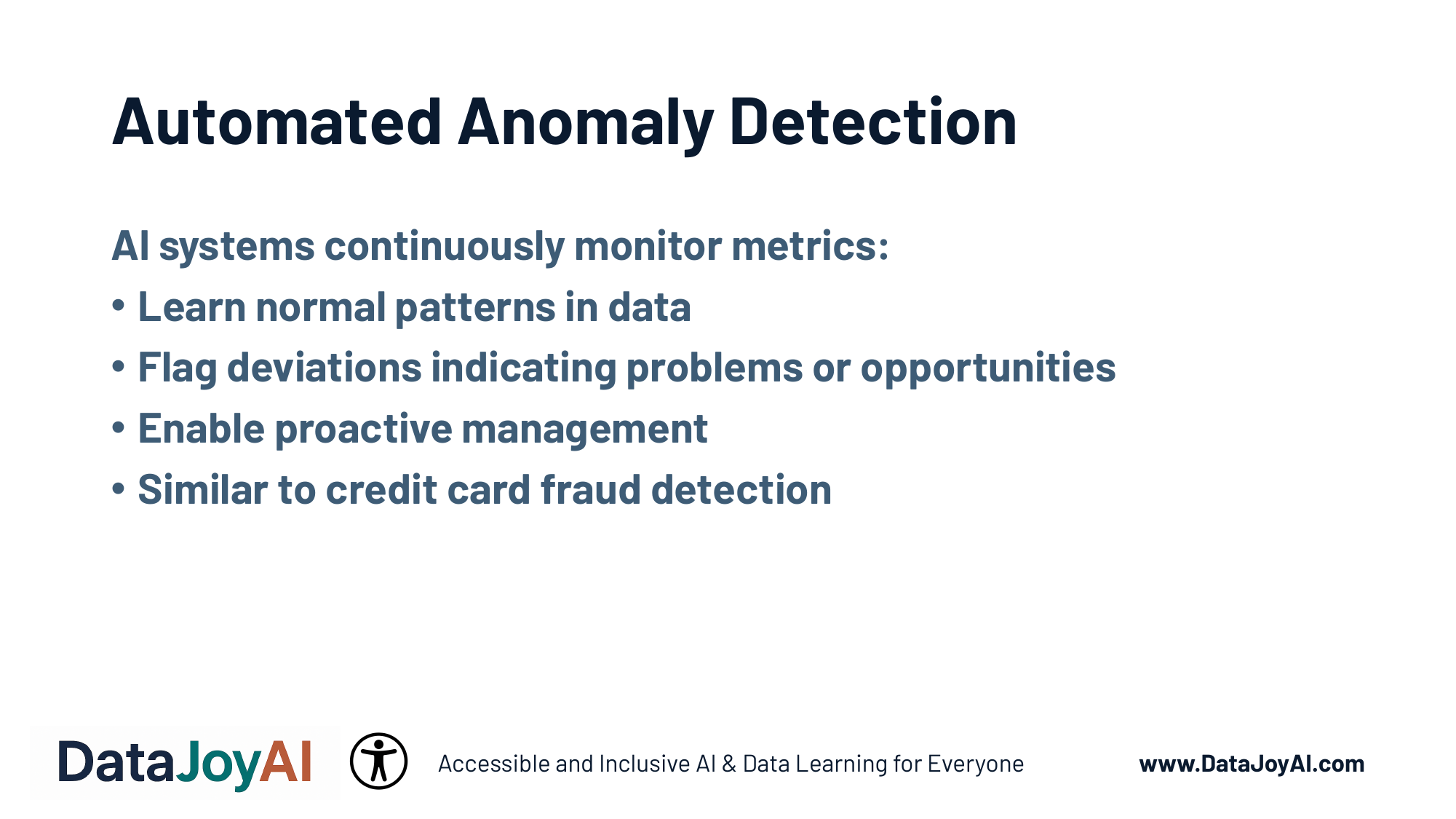

# Automated Anomaly Detection
AI systems continuously monitor metrics:
Learn normal patterns in data
Flag deviations indicating problems or opportunities
Enable proactive management
Similar to credit card fraud detection